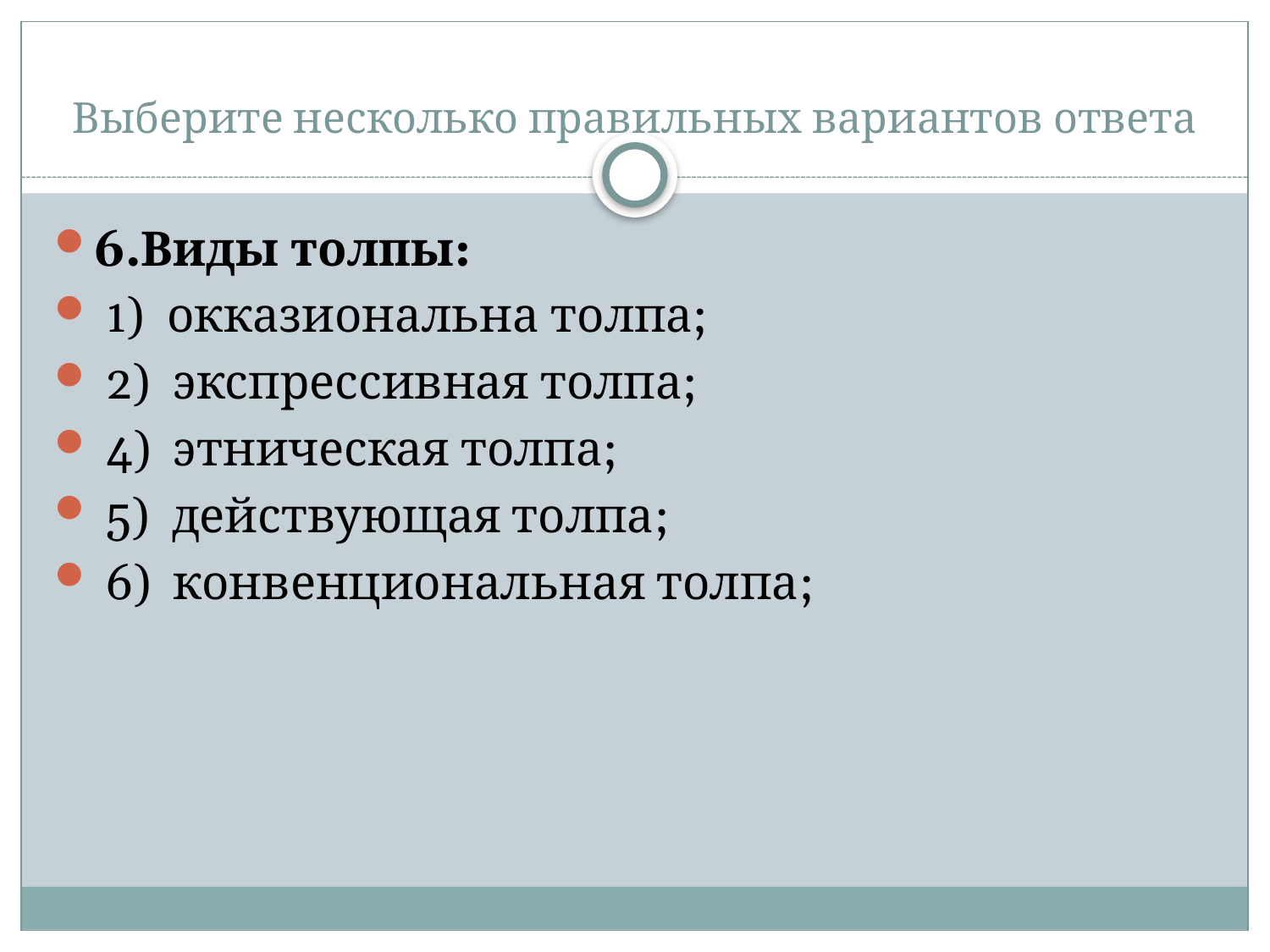

# Выберите несколько правильных вариантов ответа
6.Виды толпы:
 1)  окказиональна толпа;
 2)  экспрессивная толпа;
 4)  этническая толпа;
 5)  действующая толпа;
 6)  конвенциональная толпа;